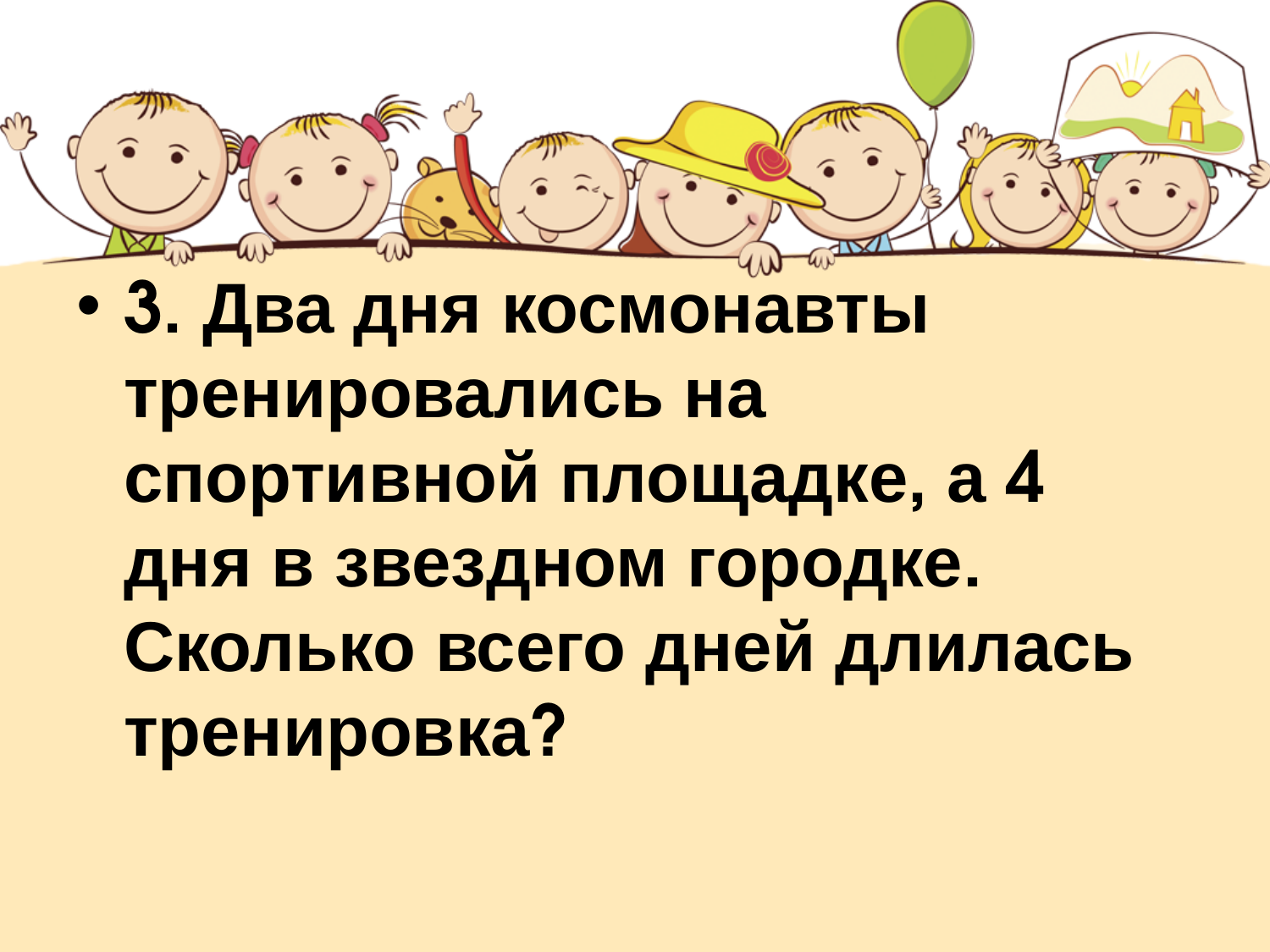

3. Два дня космонавты тренировались на спортивной площадке, а 4 дня в звездном городке. Сколько всего дней длилась тренировка?